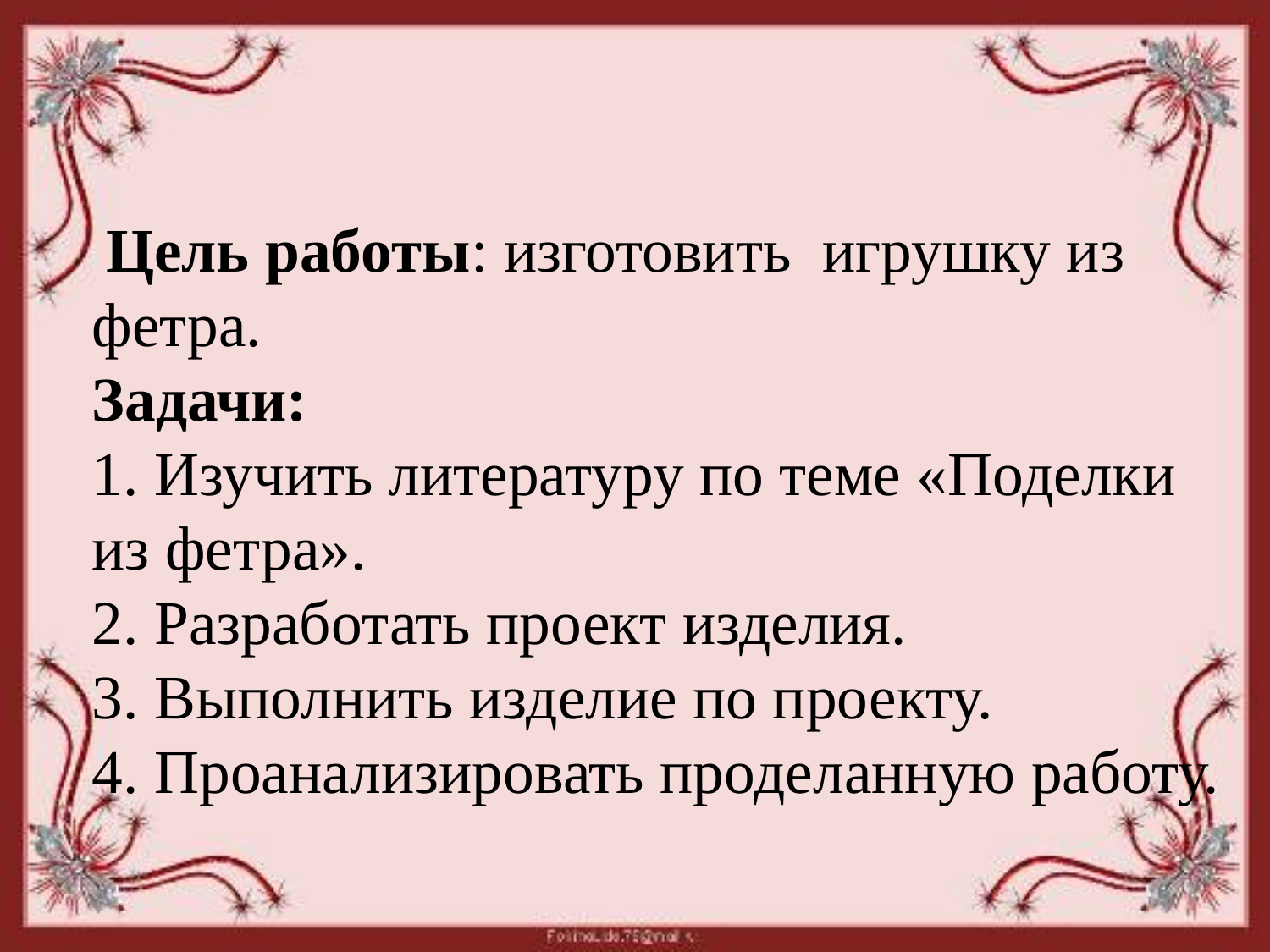

# Цель работы: изготовить  игрушку из фетра. Задачи: 1. Изучить литературу по теме «Поделки из фетра». 2. Разработать проект изделия. 3. Выполнить изделие по проекту. 4. Проанализировать проделанную работу.